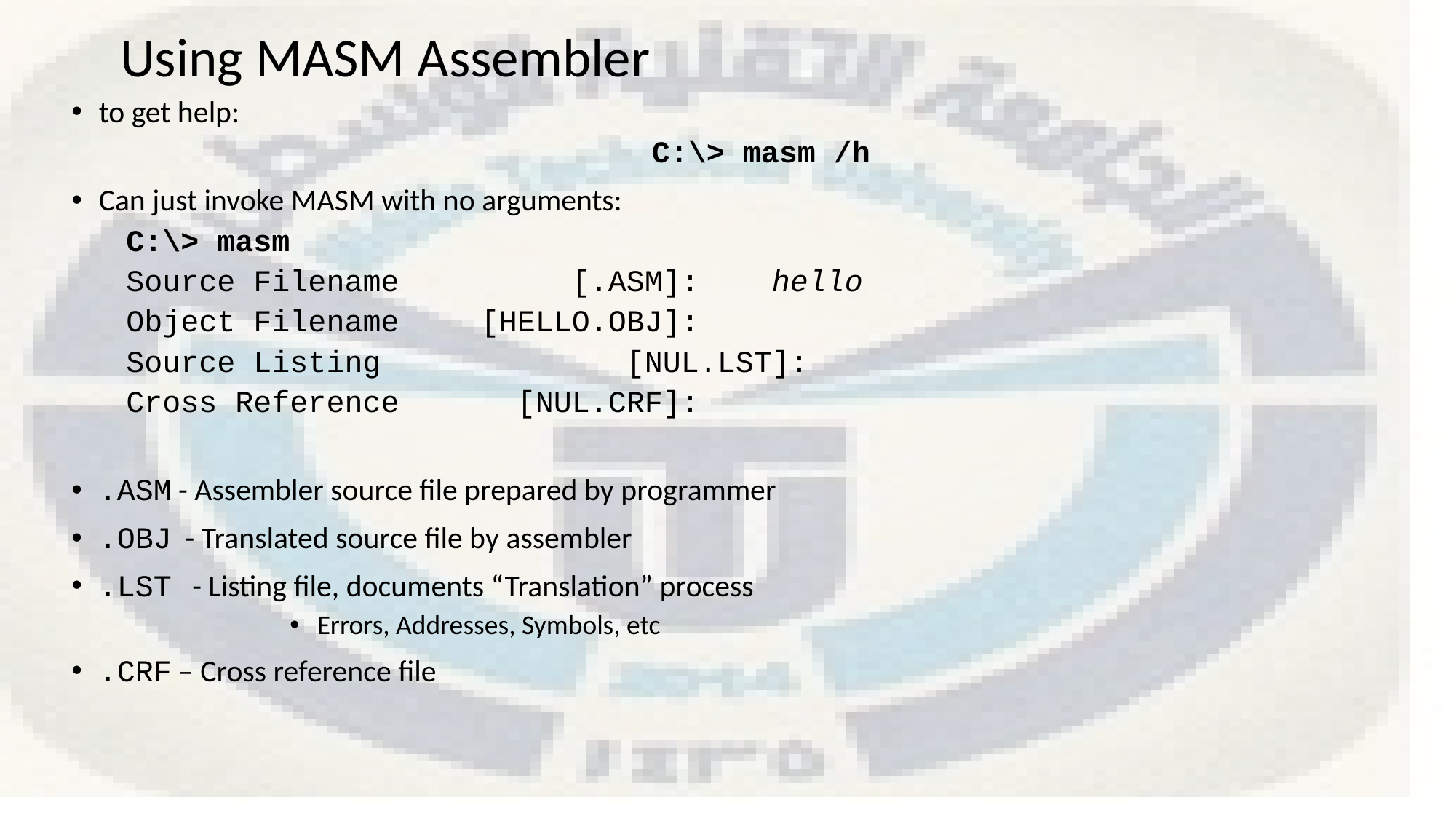

# Using MASM Assembler
to get help:
C:\> masm /h
Can just invoke MASM with no arguments:
C:\> masm
Source Filename	     [.ASM]:    hello
Object Filename	[HELLO.OBJ]:
Source Listing		  [NUL.LST]:
Cross Reference	  [NUL.CRF]:

.ASM - Assembler source file prepared by programmer
.OBJ  - Translated source file by assembler
.LST   - Listing file, documents “Translation” process
Errors, Addresses, Symbols, etc
.CRF – Cross reference file